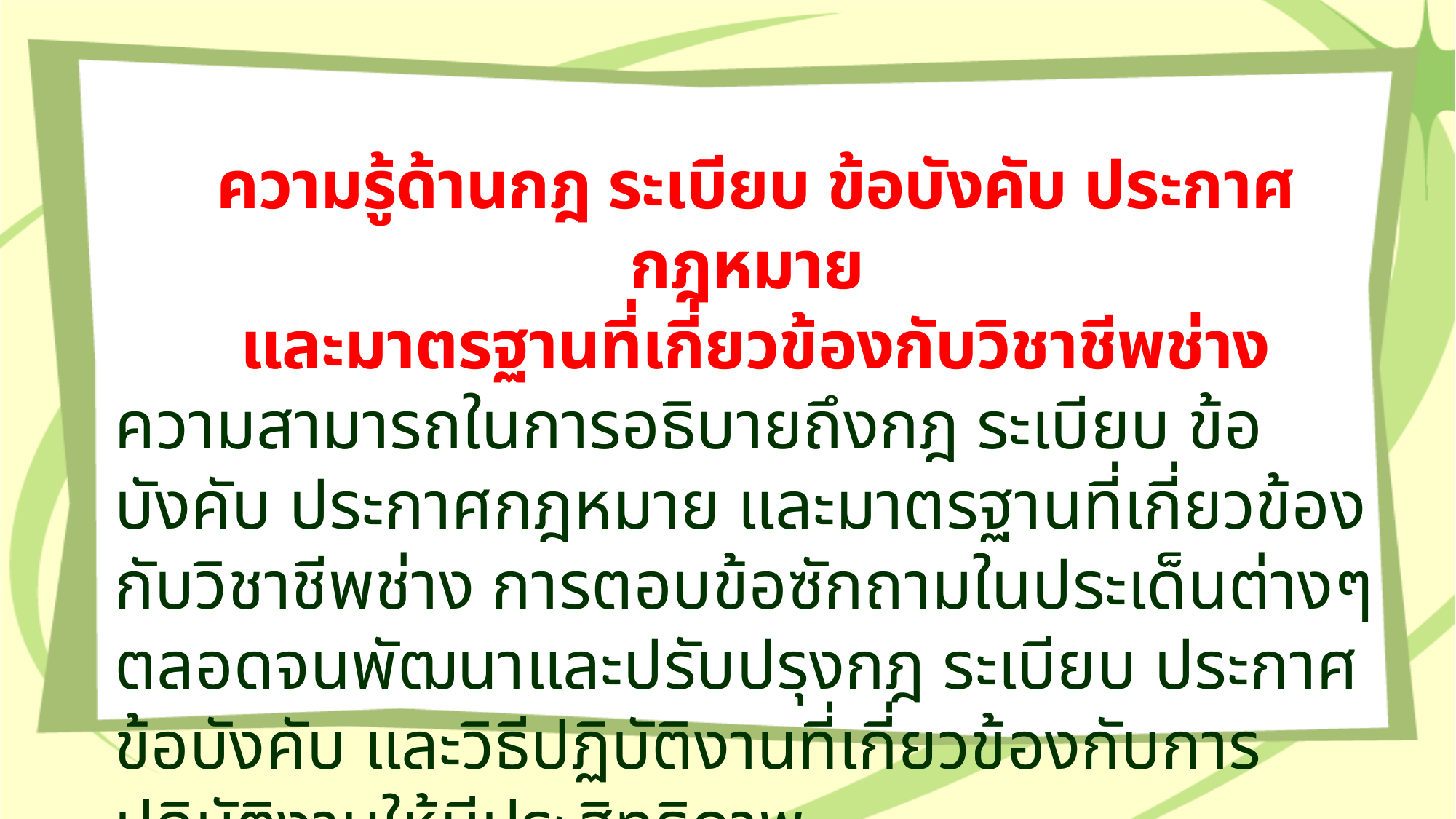

ความรู้ด้านกฎ ระเบียบ ข้อบังคับ ประกาศ กฎหมาย
และมาตรฐานที่เกี่ยวข้องกับวิชาชีพช่าง
ความสามารถในการอธิบายถึงกฎ ระเบียบ ข้อบังคับ ประกาศกฎหมาย และมาตรฐานที่เกี่ยวข้องกับวิชาชีพช่าง การตอบข้อซักถามในประเด็นต่างๆ ตลอดจนพัฒนาและปรับปรุงกฎ ระเบียบ ประกาศ ข้อบังคับ และวิธีปฏิบัติงานที่เกี่ยวข้องกับการปฏิบัติงานให้มีประสิทธิภาพ